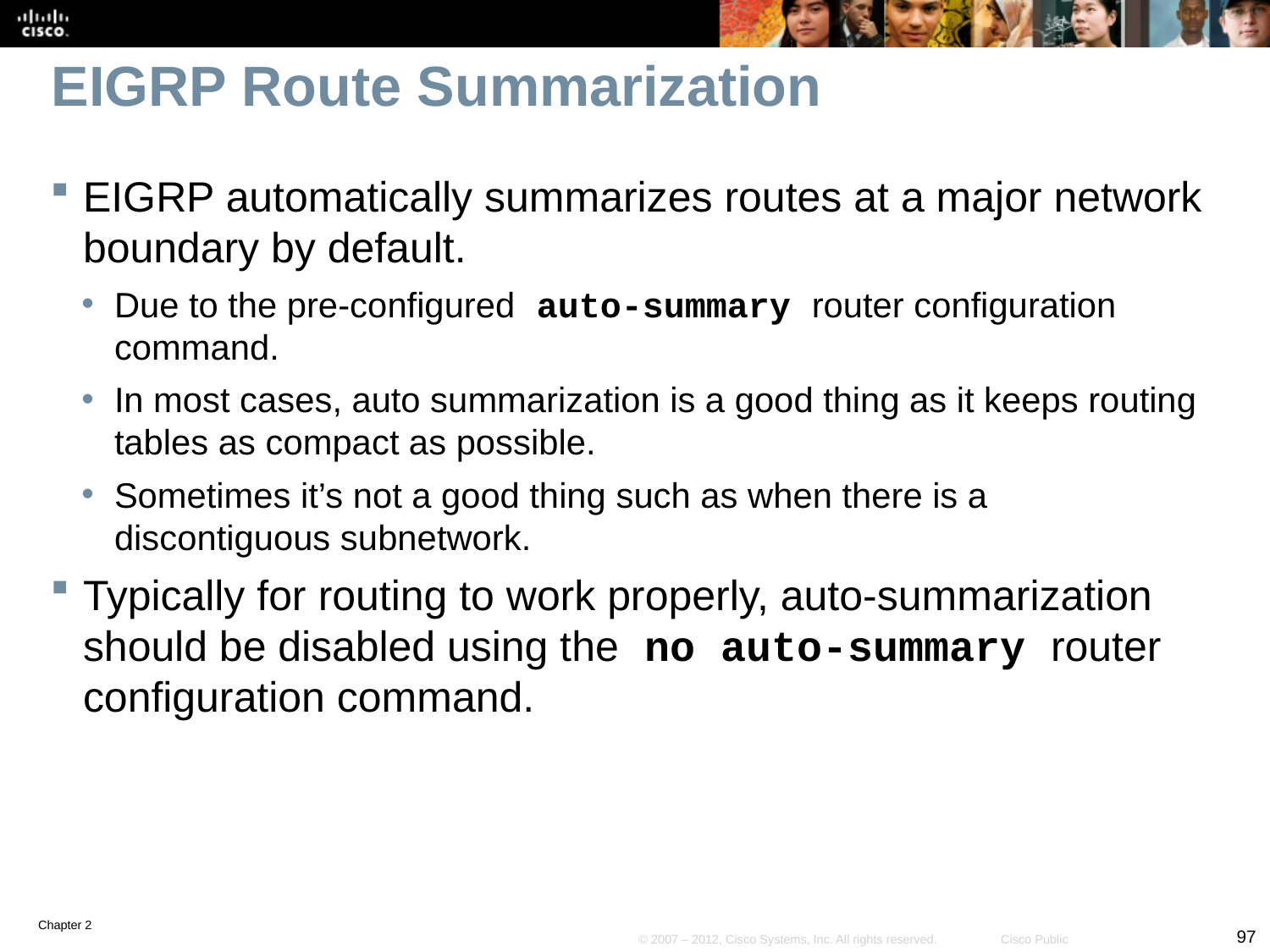

# EIGRP Route Summarization
EIGRP automatically summarizes routes at a major network boundary by default.
Due to the pre-configured auto-summary router configuration command.
In most cases, auto summarization is a good thing as it keeps routing tables as compact as possible.
Sometimes it’s not a good thing such as when there is a discontiguous subnetwork.
Typically for routing to work properly, auto-summarization should be disabled using the no auto-summary router configuration command.